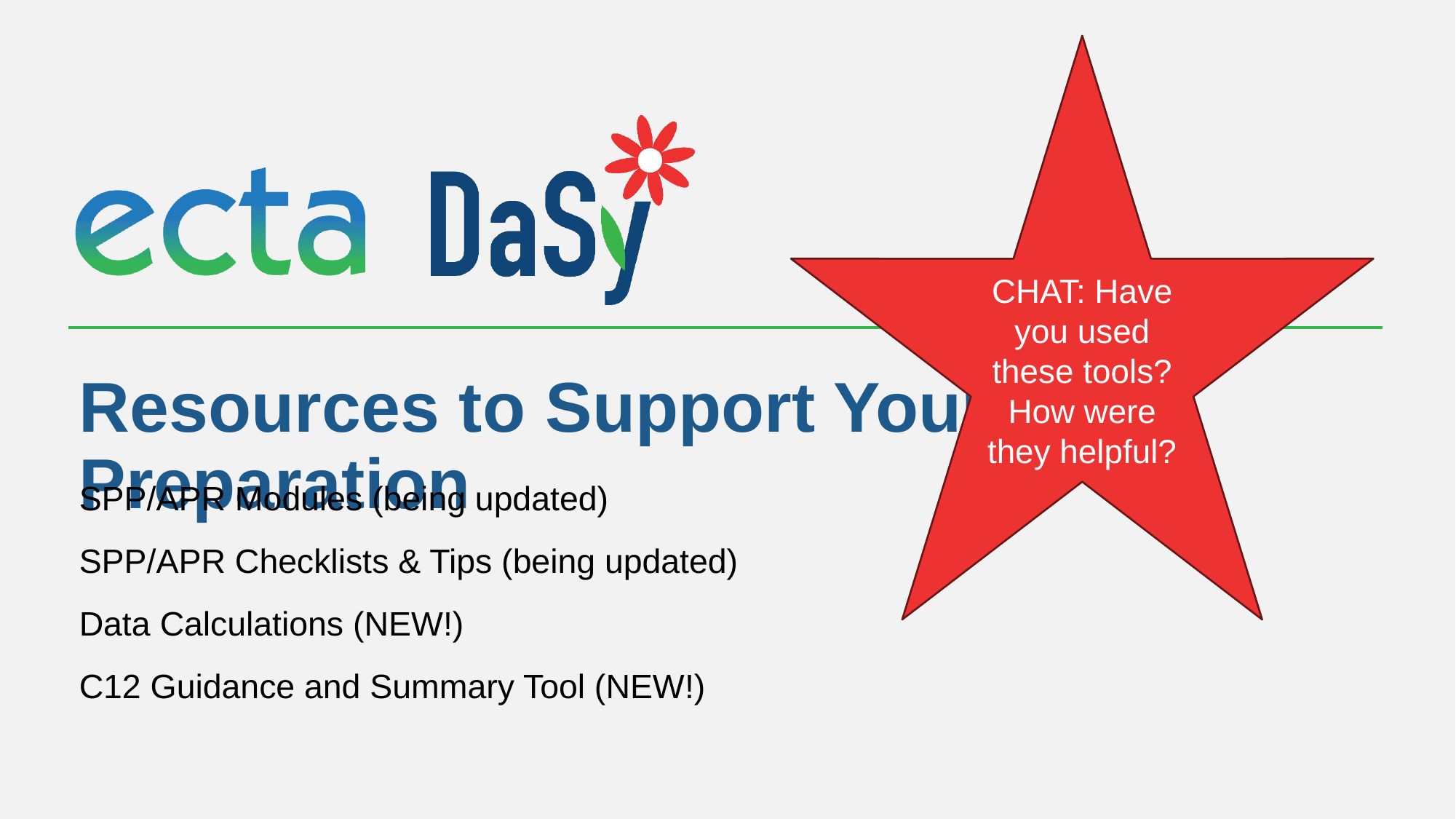

CHAT: Have you used these tools?
How were they helpful?
# Resources to Support Your Preparation
SPP/APR Modules (being updated)
SPP/APR Checklists & Tips (being updated)
Data Calculations (NEW!)
C12 Guidance and Summary Tool (NEW!)